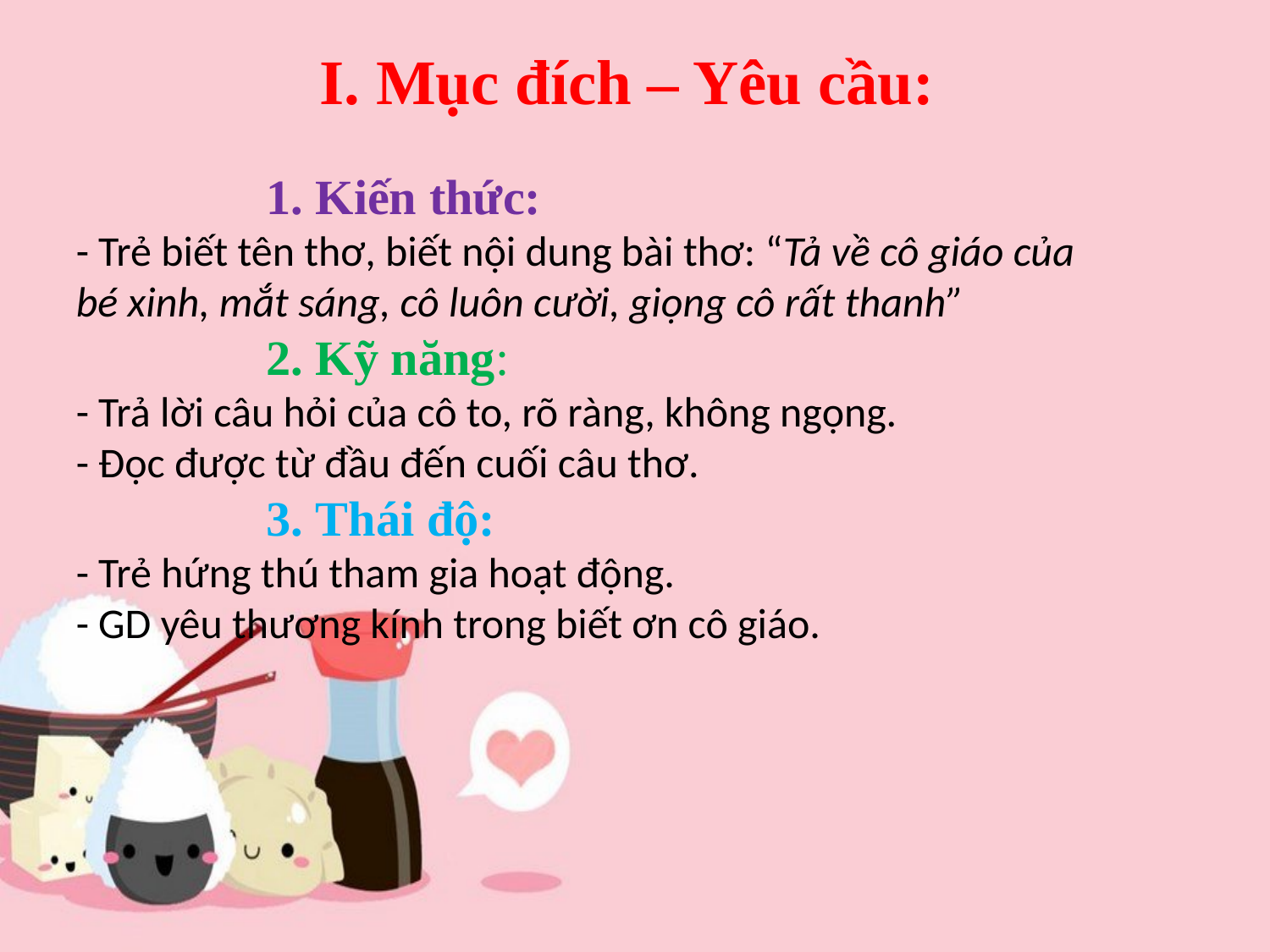

# I. Mục đích – Yêu cầu:
1. Kiến thức:
- Trẻ biết tên thơ, biết nội dung bài thơ: “Tả về cô giáo của bé xinh, mắt sáng, cô luôn cười, giọng cô rất thanh”
2. Kỹ năng:
- Trả lời câu hỏi của cô to, rõ ràng, không ngọng.
- Đọc được từ đầu đến cuối câu thơ.
3. Thái độ:
- Trẻ hứng thú tham gia hoạt động.
- GD yêu thương kính trong biết ơn cô giáo.